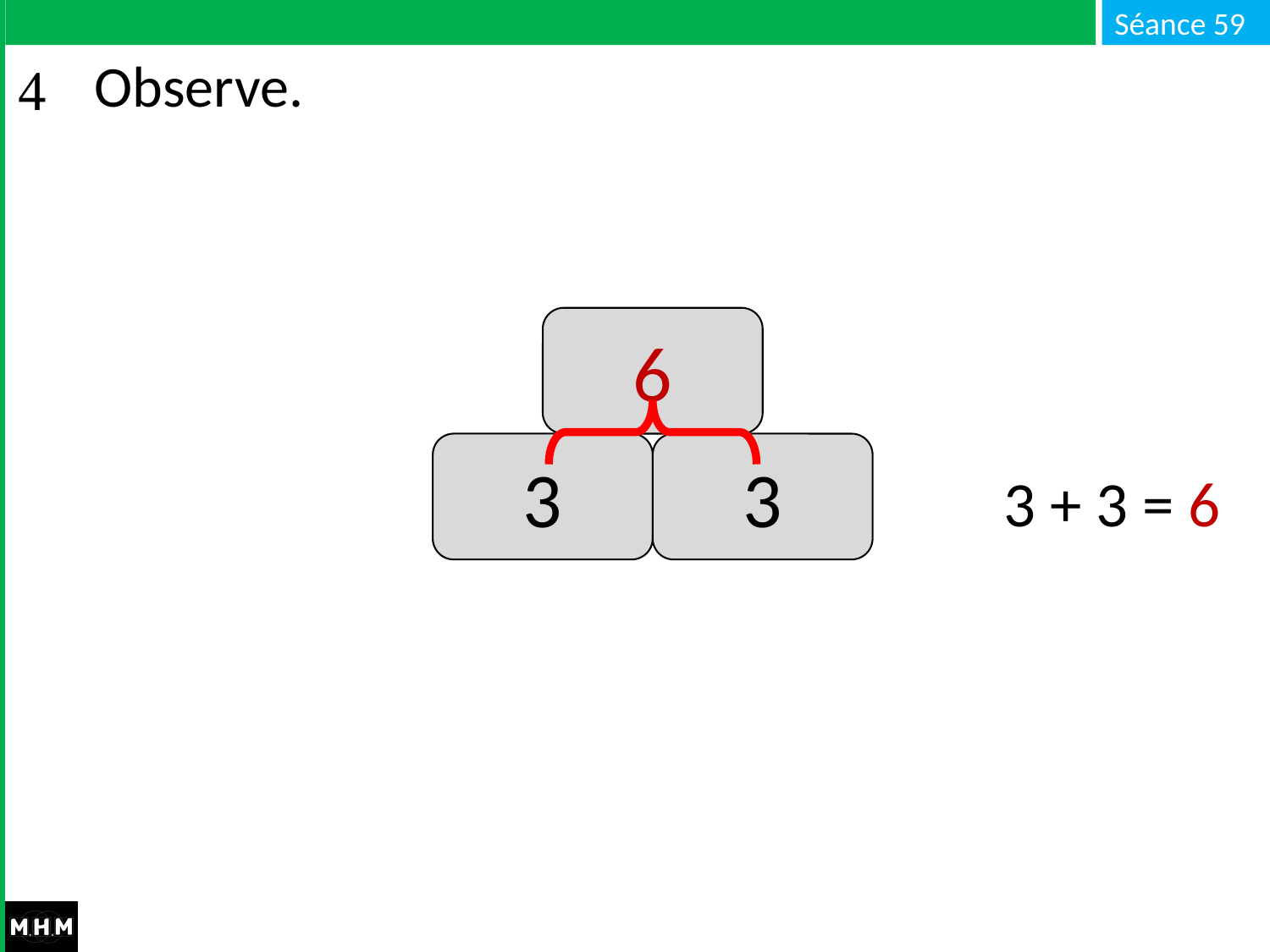

# Observe.
6

3
3
3 + 3 = 6